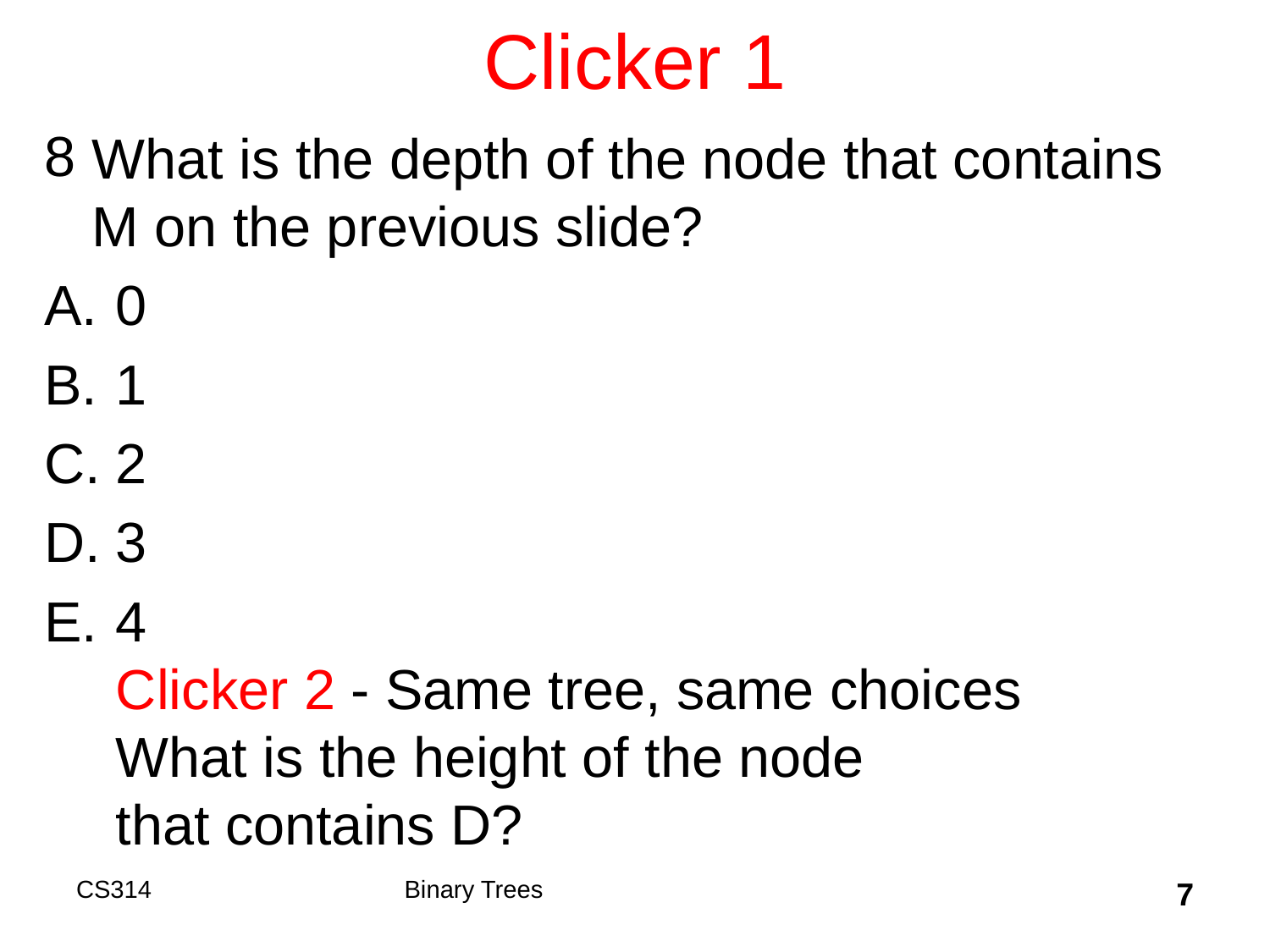

# Clicker 1
What is the depth of the node that contains M on the previous slide?
0
1
2
3
4
Clicker 2 - Same tree, same choices
What is the height of the node
that contains D?

CS314
Binary Trees
7